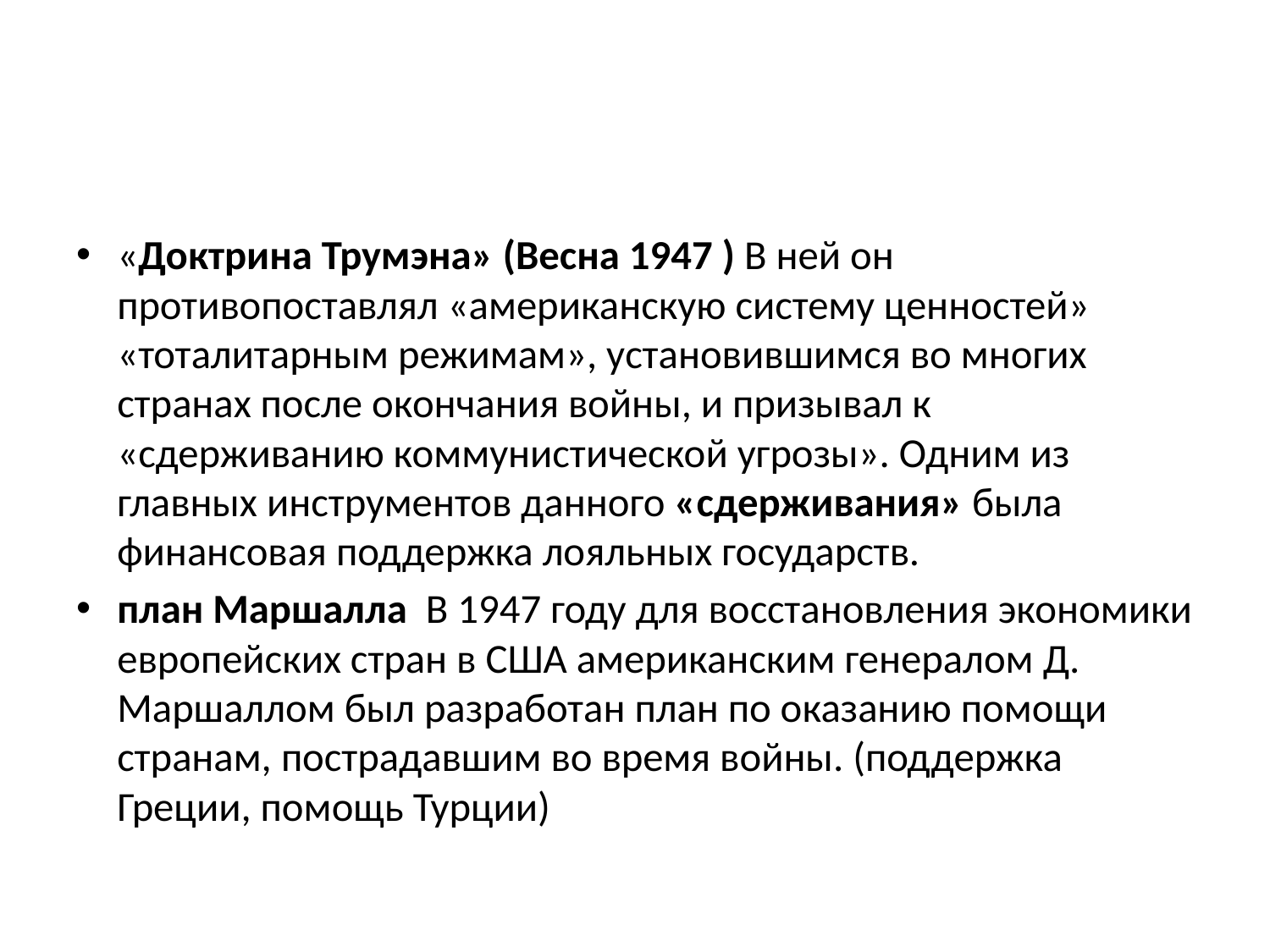

«Доктрина Трумэна» (Весна 1947 ) В ней он противопоставлял «американскую систему ценностей» «тоталитарным режимам», установившимся во многих странах после окончания войны, и призывал к «сдерживанию коммунистической угрозы». Одним из главных инструментов данного «сдерживания» была финансовая поддержка лояльных государств.
план Маршалла  В 1947 году для восстановления экономики европейских стран в США американским генералом Д. Маршаллом был разработан план по оказанию помощи странам, пострадавшим во время войны. (поддержка Греции, помощь Турции)